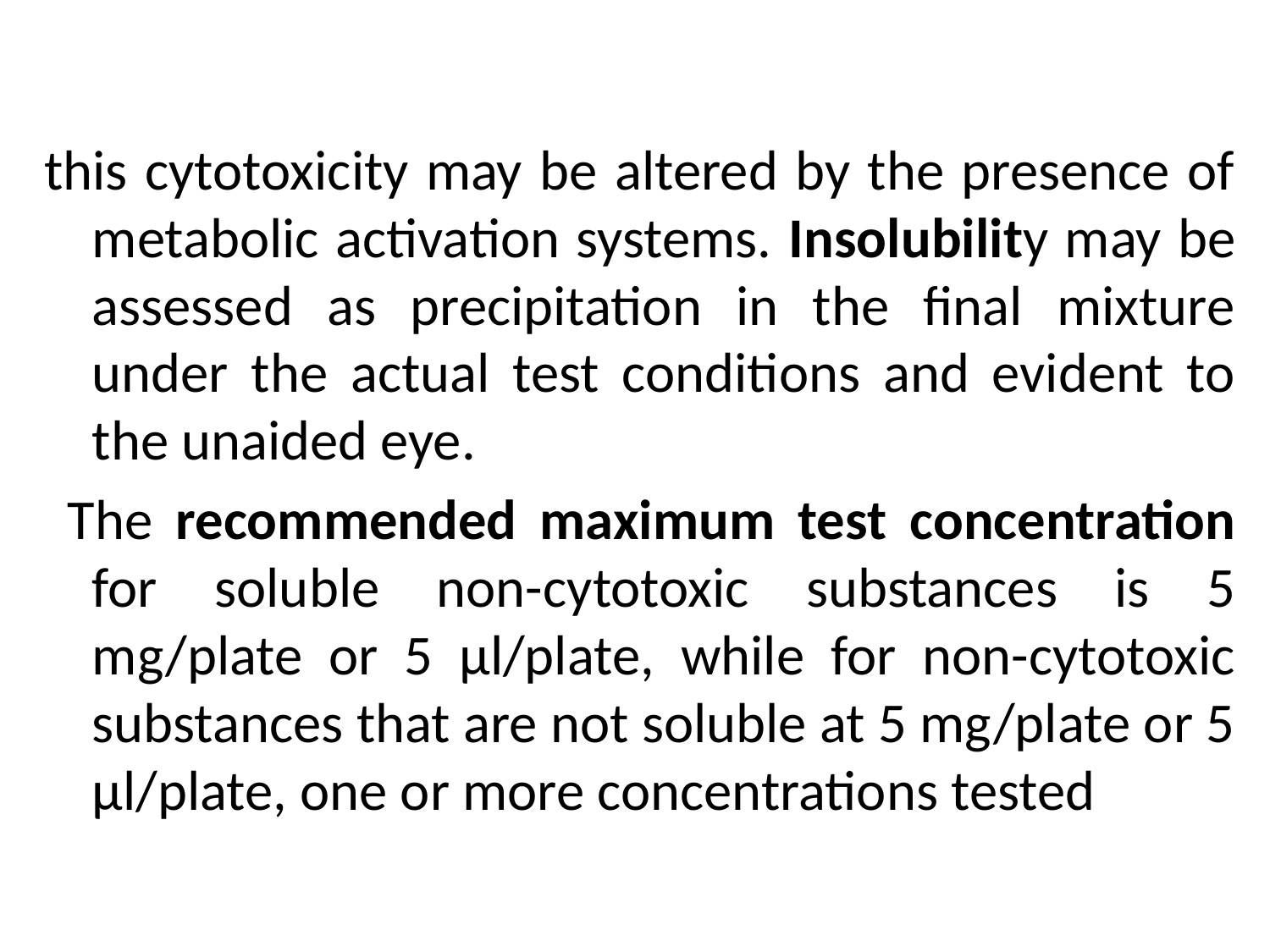

this cytotoxicity may be altered by the presence of metabolic activation systems. Insolubility may be assessed as precipitation in the final mixture under the actual test conditions and evident to the unaided eye.
 The recommended maximum test concentration for soluble non-cytotoxic substances is 5 mg/plate or 5 µl/plate, while for non-cytotoxic substances that are not soluble at 5 mg/plate or 5 µl/plate, one or more concentrations tested